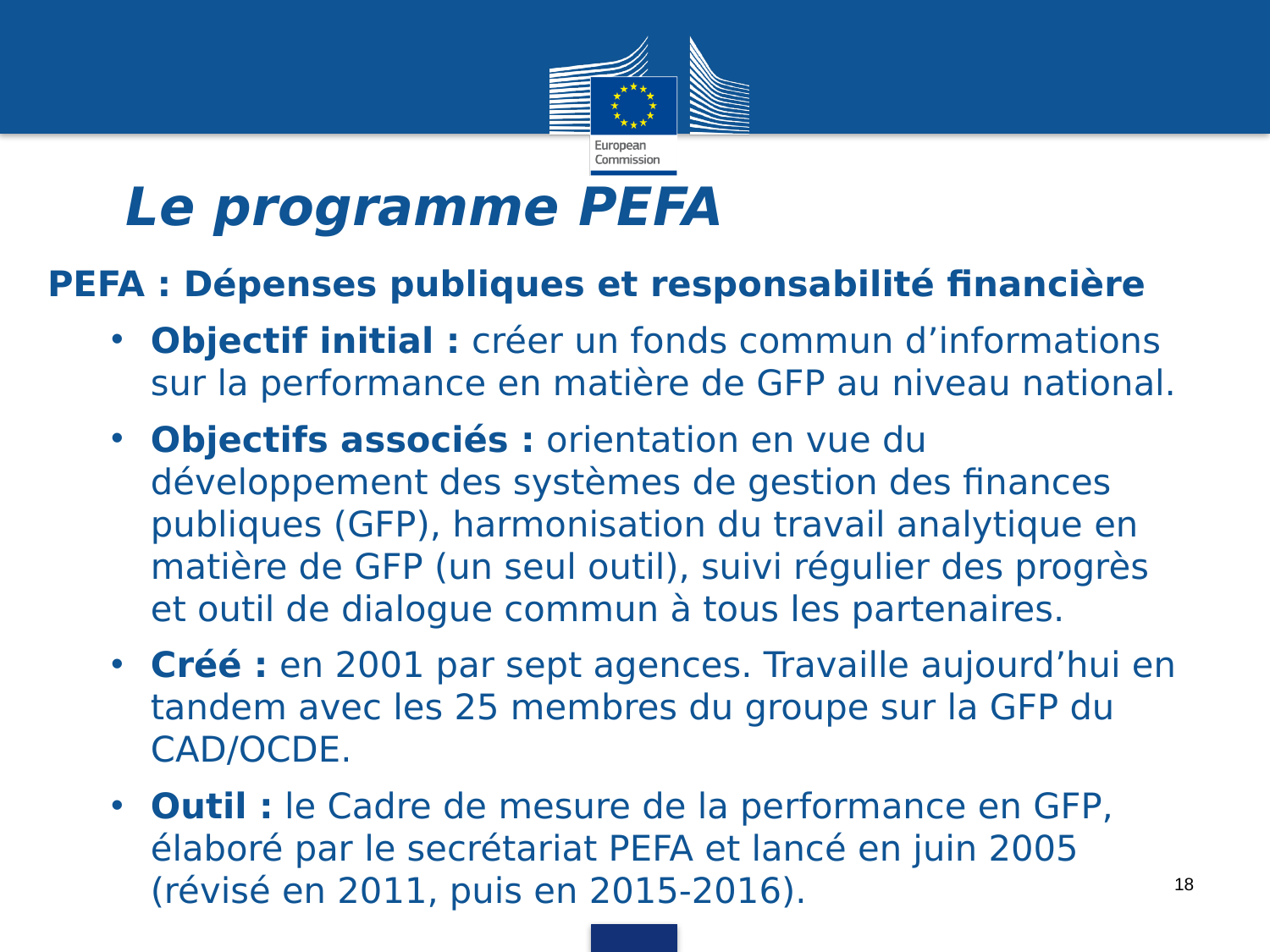

Le programme PEFA
PEFA : Dépenses publiques et responsabilité financière
Objectif initial : créer un fonds commun d’informations sur la performance en matière de GFP au niveau national.
Objectifs associés : orientation en vue du développement des systèmes de gestion des finances publiques (GFP), harmonisation du travail analytique en matière de GFP (un seul outil), suivi régulier des progrès et outil de dialogue commun à tous les partenaires.
Créé : en 2001 par sept agences. Travaille aujourd’hui en tandem avec les 25 membres du groupe sur la GFP du CAD/OCDE.
Outil : le Cadre de mesure de la performance en GFP, élaboré par le secrétariat PEFA et lancé en juin 2005 (révisé en 2011, puis en 2015-2016).
18